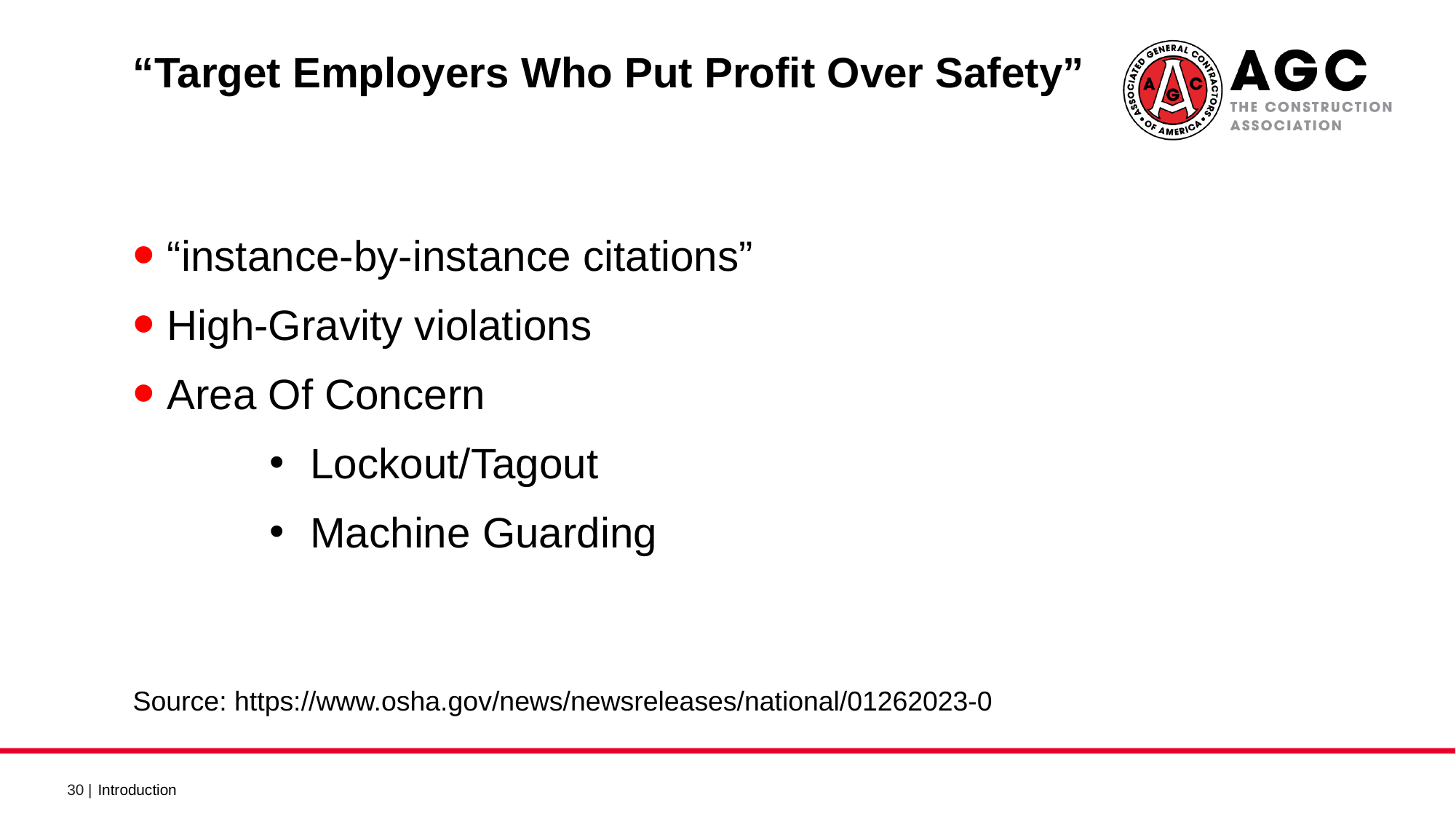

“Target Employers Who Put Profit Over Safety”
“instance-by-instance citations”
High-Gravity violations
Area Of Concern
Lockout/Tagout
Machine Guarding
Source: https://www.osha.gov/news/newsreleases/national/01262023-0
Introduction